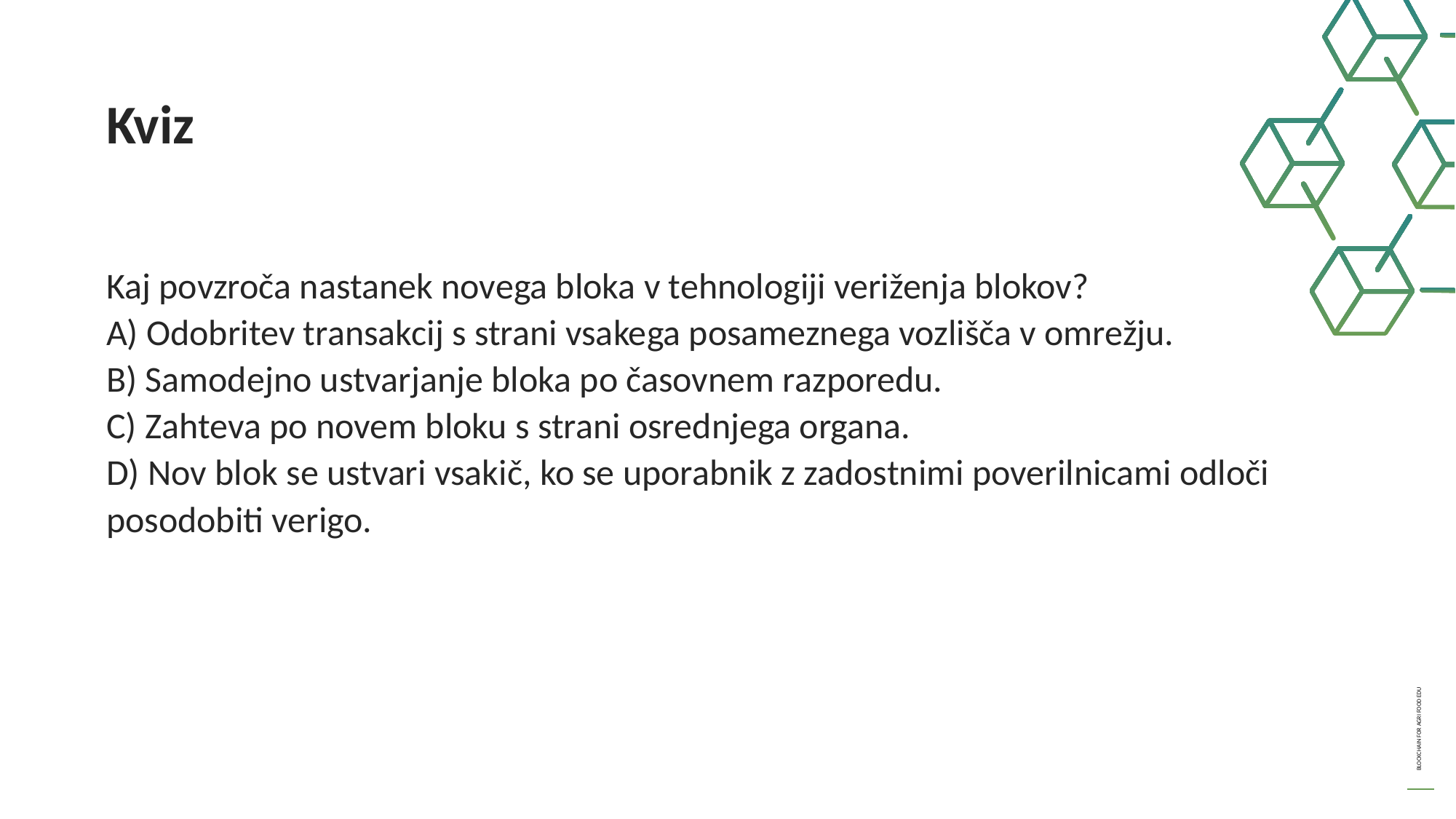

Kviz
Kaj povzroča nastanek novega bloka v tehnologiji veriženja blokov?
A) Odobritev transakcij s strani vsakega posameznega vozlišča v omrežju.
B) Samodejno ustvarjanje bloka po časovnem razporedu.
C) Zahteva po novem bloku s strani osrednjega organa.
D) Nov blok se ustvari vsakič, ko se uporabnik z zadostnimi poverilnicami odloči posodobiti verigo.